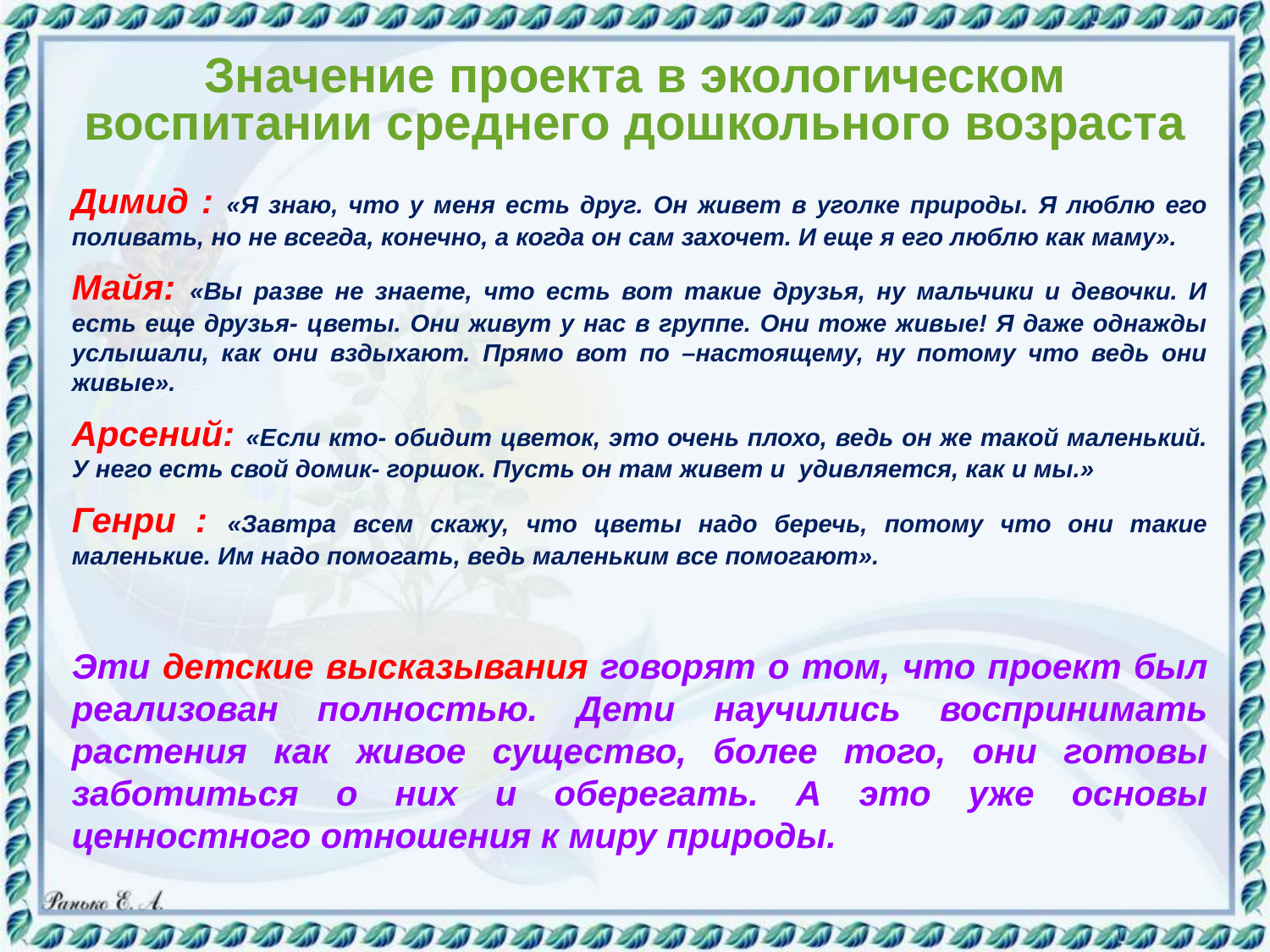

Значение проекта в экологическом воспитании среднего дошкольного возраста
Димид : «Я знаю, что у меня есть друг. Он живет в уголке природы. Я люблю его поливать, но не всегда, конечно, а когда он сам захочет. И еще я его люблю как маму».

Майя: «Вы разве не знаете, что есть вот такие друзья, ну мальчики и девочки. И есть еще друзья- цветы. Они живут у нас в группе. Они тоже живые! Я даже однажды услышали, как они вздыхают. Прямо вот по –настоящему, ну потому что ведь они живые».

Арсений: «Если кто- обидит цветок, это очень плохо, ведь он же такой маленький. У него есть свой домик- горшок. Пусть он там живет и  удивляется, как и мы.»

Генри : «Завтра всем скажу, что цветы надо беречь, потому что они такие маленькие. Им надо помогать, ведь маленьким все помогают».

Эти детские высказывания говорят о том, что проект был реализован полностью. Дети научились воспринимать растения как живое существо, более того, они готовы заботиться о них и оберегать. А это уже основы ценностного отношения к миру природы.